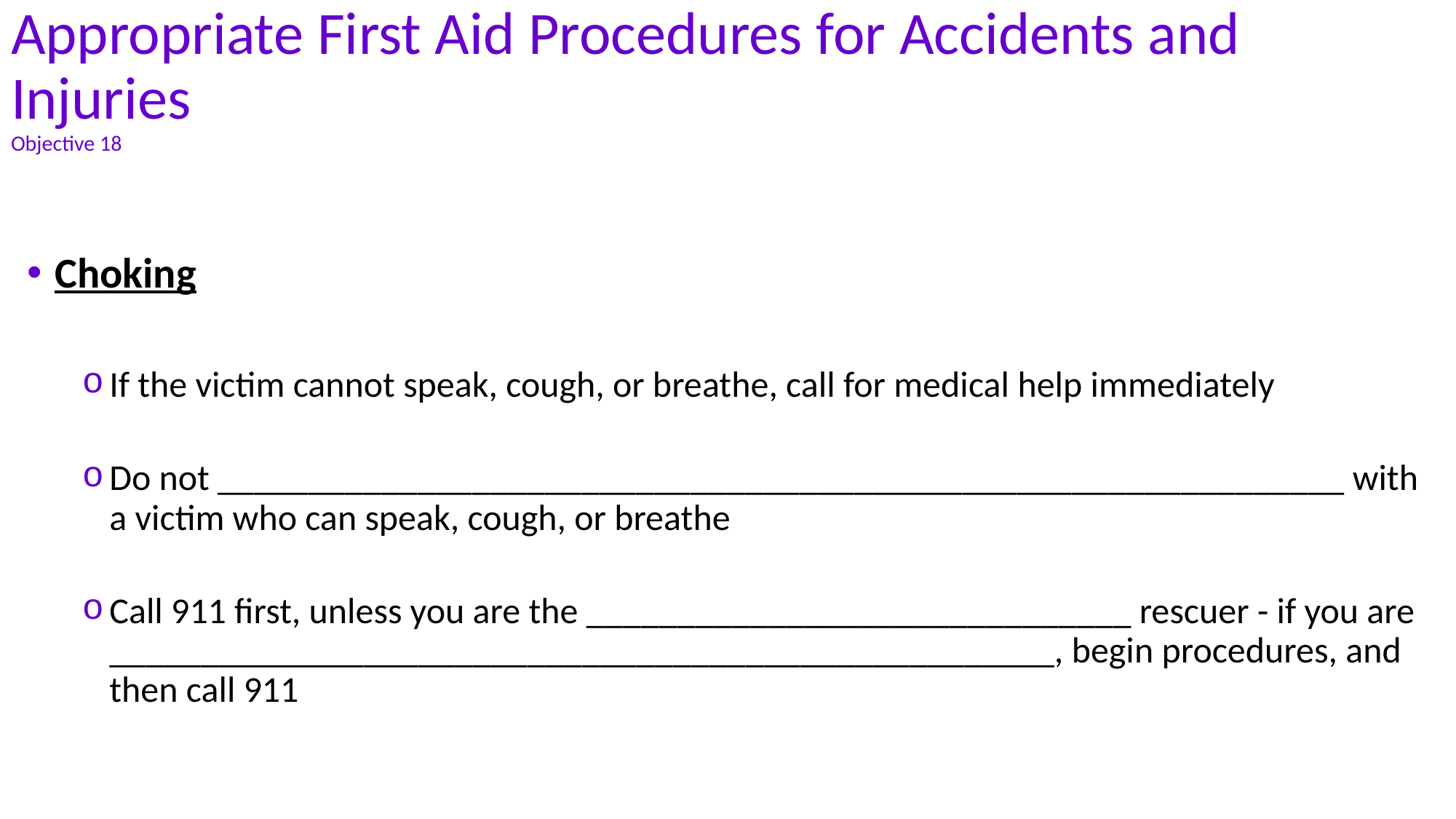

# Appropriate First Aid Procedures for Accidents and Injuries Objective 18
Choking

If the victim cannot speak, cough, or breathe, call for medical help immediately

Do not ______________________________________________________________ with a victim who can speak, cough, or breathe

Call 911 first, unless you are the ______________________________ rescuer - if you are ____________________________________________________, begin procedures, and then call 911